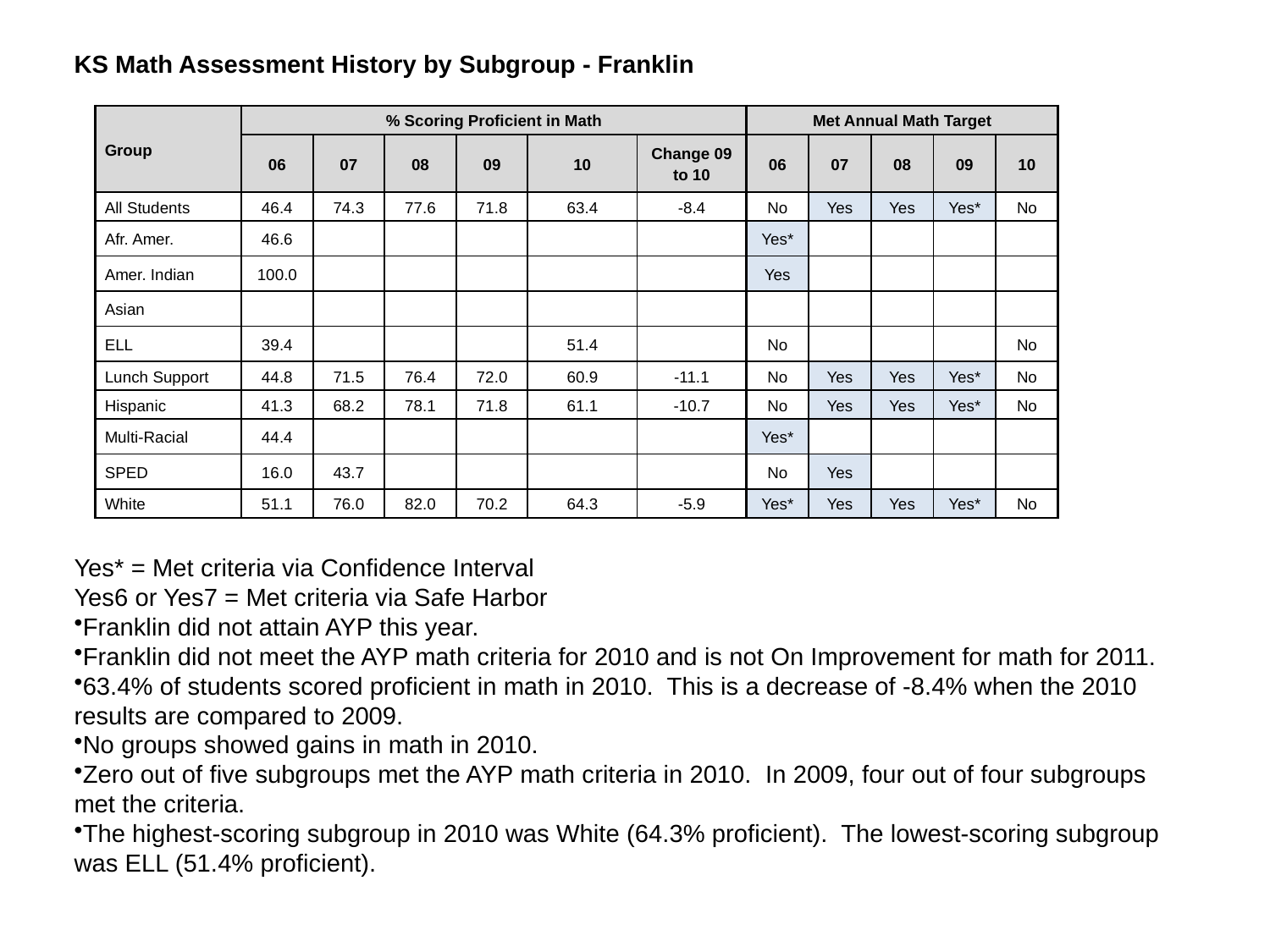

KS Math Assessment History by Subgroup - Franklin

Yes* = Met criteria via Confidence Interval
Yes6 or Yes7 = Met criteria via Safe Harbor
Franklin did not attain AYP this year.
Franklin did not meet the AYP math criteria for 2010 and is not On Improvement for math for 2011.
63.4% of students scored proficient in math in 2010.  This is a decrease of -8.4% when the 2010 results are compared to 2009.
No groups showed gains in math in 2010.
Zero out of five subgroups met the AYP math criteria in 2010.  In 2009, four out of four subgroups met the criteria.
The highest-scoring subgroup in 2010 was White (64.3% proficient).  The lowest-scoring subgroup was ELL (51.4% proficient).
| Group | % Scoring Proficient in Math |  |  |  |  |  | Met Annual Math Target |  |  |  |  |
| --- | --- | --- | --- | --- | --- | --- | --- | --- | --- | --- | --- |
|  | 06 | 07 | 08 | 09 | 10 | Change 09 to 10 | 06 | 07 | 08 | 09 | 10 |
| All Students | 46.4 | 74.3 | 77.6 | 71.8 | 63.4 | -8.4 | No | Yes | Yes | Yes\* | No |
| Afr. Amer. | 46.6 |  |  |  |  |  | Yes\* |  |  |  |  |
| Amer. Indian | 100.0 |  |  |  |  |  | Yes |  |  |  |  |
| Asian |  |  |  |  |  |  |  |  |  |  |  |
| ELL | 39.4 |  |  |  | 51.4 |  | No |  |  |  | No |
| Lunch Support | 44.8 | 71.5 | 76.4 | 72.0 | 60.9 | -11.1 | No | Yes | Yes | Yes\* | No |
| Hispanic | 41.3 | 68.2 | 78.1 | 71.8 | 61.1 | -10.7 | No | Yes | Yes | Yes\* | No |
| Multi-Racial | 44.4 |  |  |  |  |  | Yes\* |  |  |  |  |
| SPED | 16.0 | 43.7 |  |  |  |  | No | Yes |  |  |  |
| White | 51.1 | 76.0 | 82.0 | 70.2 | 64.3 | -5.9 | Yes\* | Yes | Yes | Yes\* | No |